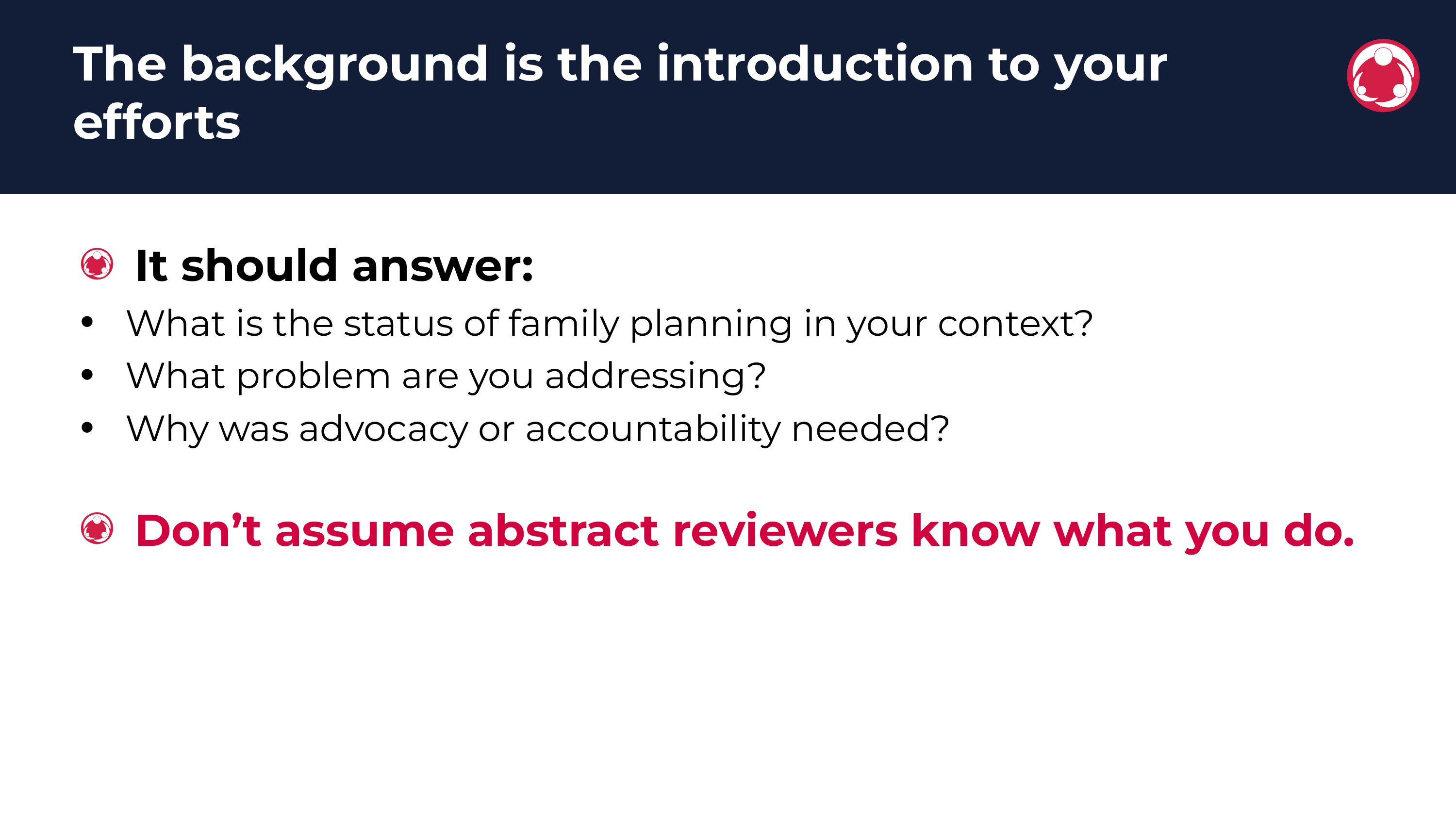

The background is the introduction to your efforts

It should answer:
What is the status of family planning in your context?
What problem are you addressing?
Why was advocacy or accountability needed?
Don’t assume abstract reviewers know what you do.